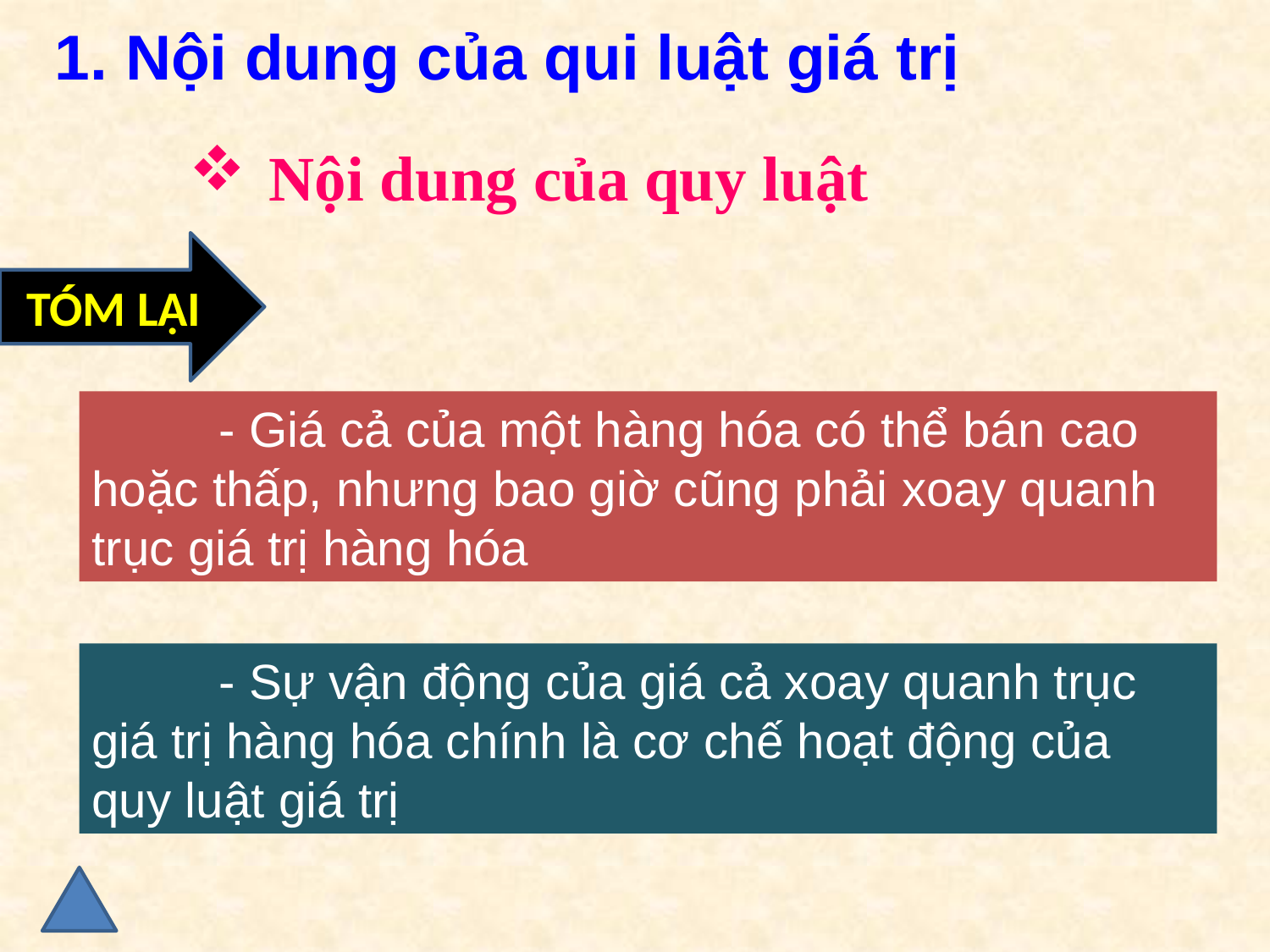

1. Nội dung của qui luật giá trị
# Nội dung của quy luật
TÓM LẠI
	- Giá cả của một hàng hóa có thể bán cao hoặc thấp, nhưng bao giờ cũng phải xoay quanh trục giá trị hàng hóa
	- Sự vận động của giá cả xoay quanh trục giá trị hàng hóa chính là cơ chế hoạt động của quy luật giá trị